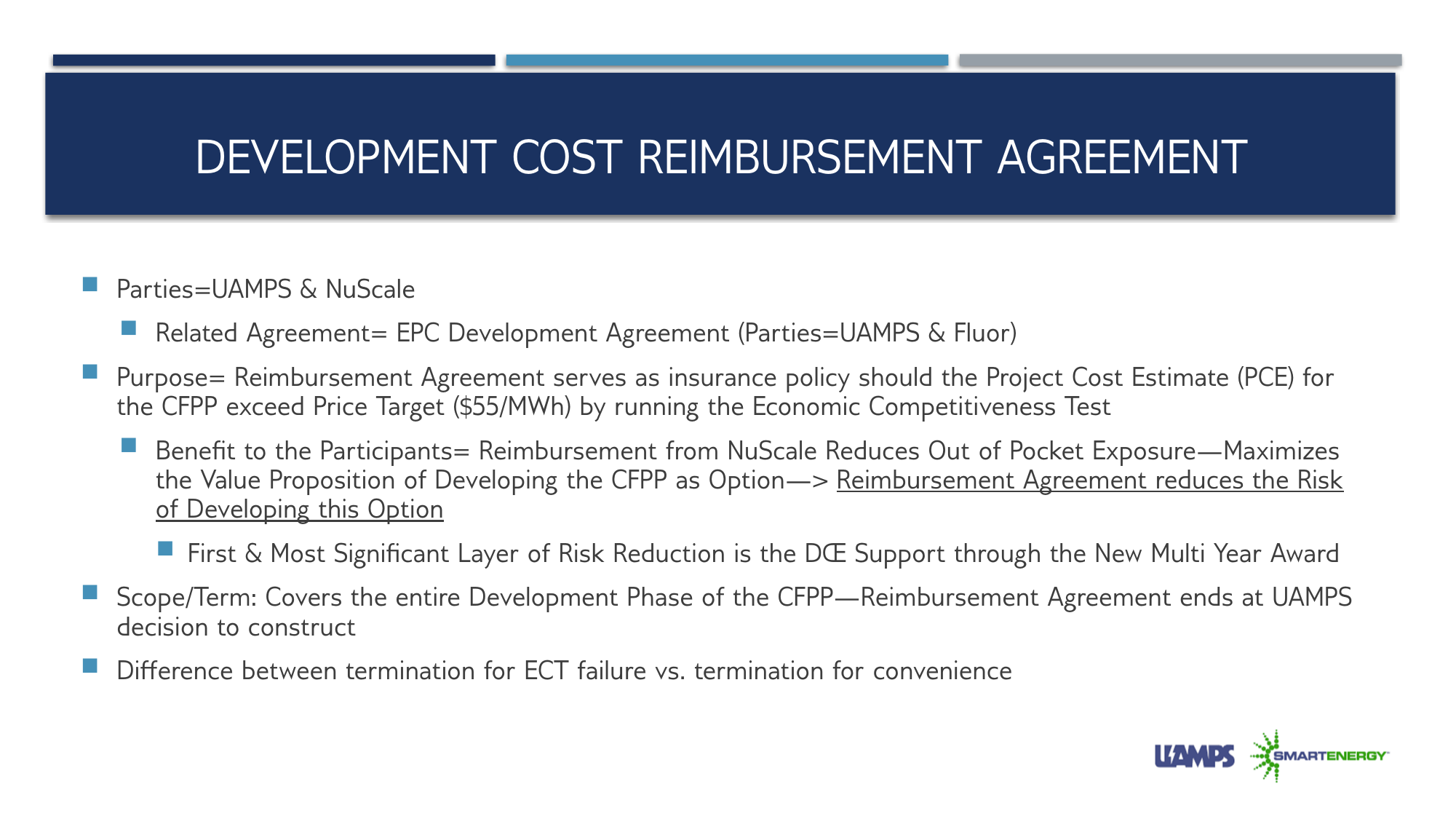

# Development Cost Reimbursement Agreement
Parties=UAMPS & NuScale
Related Agreement= EPC Development Agreement (Parties=UAMPS & Fluor)
Purpose= Reimbursement Agreement serves as insurance policy should the Project Cost Estimate (PCE) for the CFPP exceed Price Target ($55/MWh) by running the Economic Competitiveness Test
Benefit to the Participants= Reimbursement from NuScale Reduces Out of Pocket Exposure—Maximizes the Value Proposition of Developing the CFPP as Option—> Reimbursement Agreement reduces the Risk of Developing this Option
First & Most Significant Layer of Risk Reduction is the DOE Support through the New Multi Year Award
Scope/Term: Covers the entire Development Phase of the CFPP—Reimbursement Agreement ends at UAMPS decision to construct
Difference between termination for ECT failure vs. termination for convenience